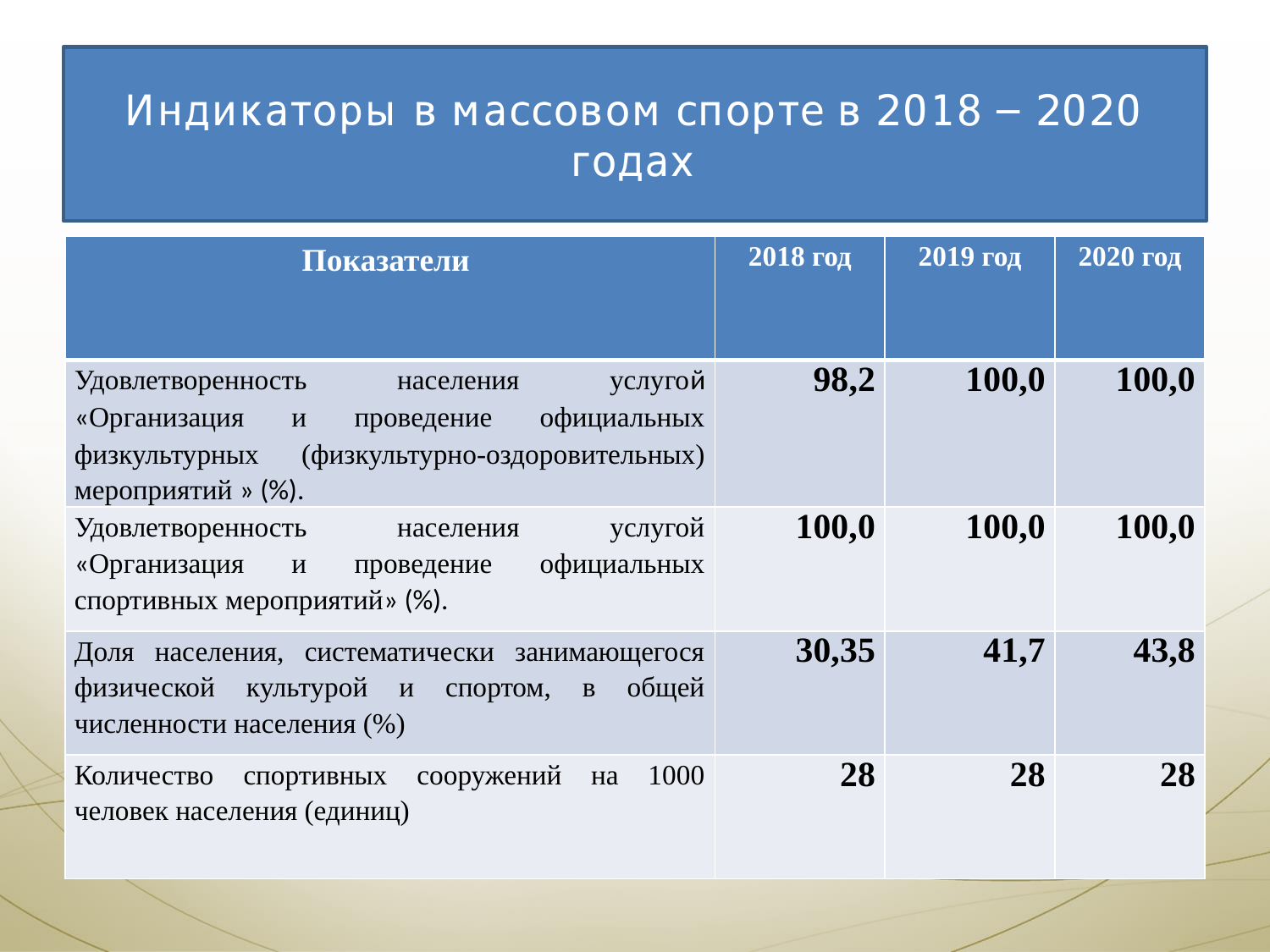

# Индикаторы в массовом спорте в 2018 – 2020 годах
| Показатели | 2018 год | 2019 год | 2020 год |
| --- | --- | --- | --- |
| Удовлетворенность населения услугой «Организация и проведение официальных физкультурных (физкультурно-оздоровительных) мероприятий » (%). | 98,2 | 100,0 | 100,0 |
| Удовлетворенность населения услугой «Организация и проведение официальных спортивных мероприятий» (%). | 100,0 | 100,0 | 100,0 |
| Доля населения, систематически занимающегося физической культурой и спортом, в общей численности населения (%) | 30,35 | 41,7 | 43,8 |
| Количество спортивных сооружений на 1000 человек населения (единиц) | 28 | 28 | 28 |
Показатели
2017 год
2018 год
2019 год28
28